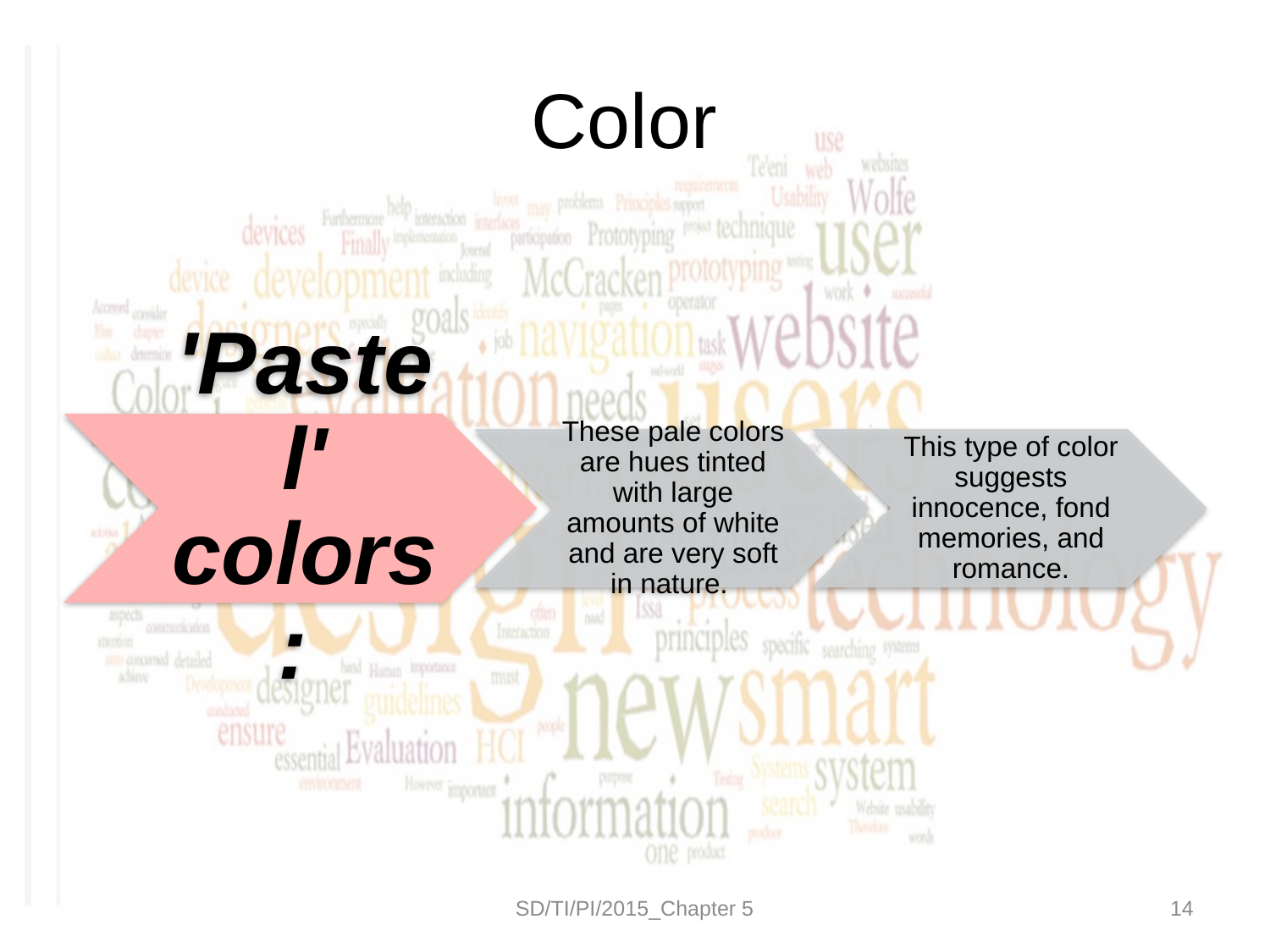

# Color
'Pastel' colors:
These pale colors are hues tinted with large amounts of white and are very soft in nature.
This type of color suggests innocence, fond memories, and romance.
SD/TI/PI/2015_Chapter 5
14